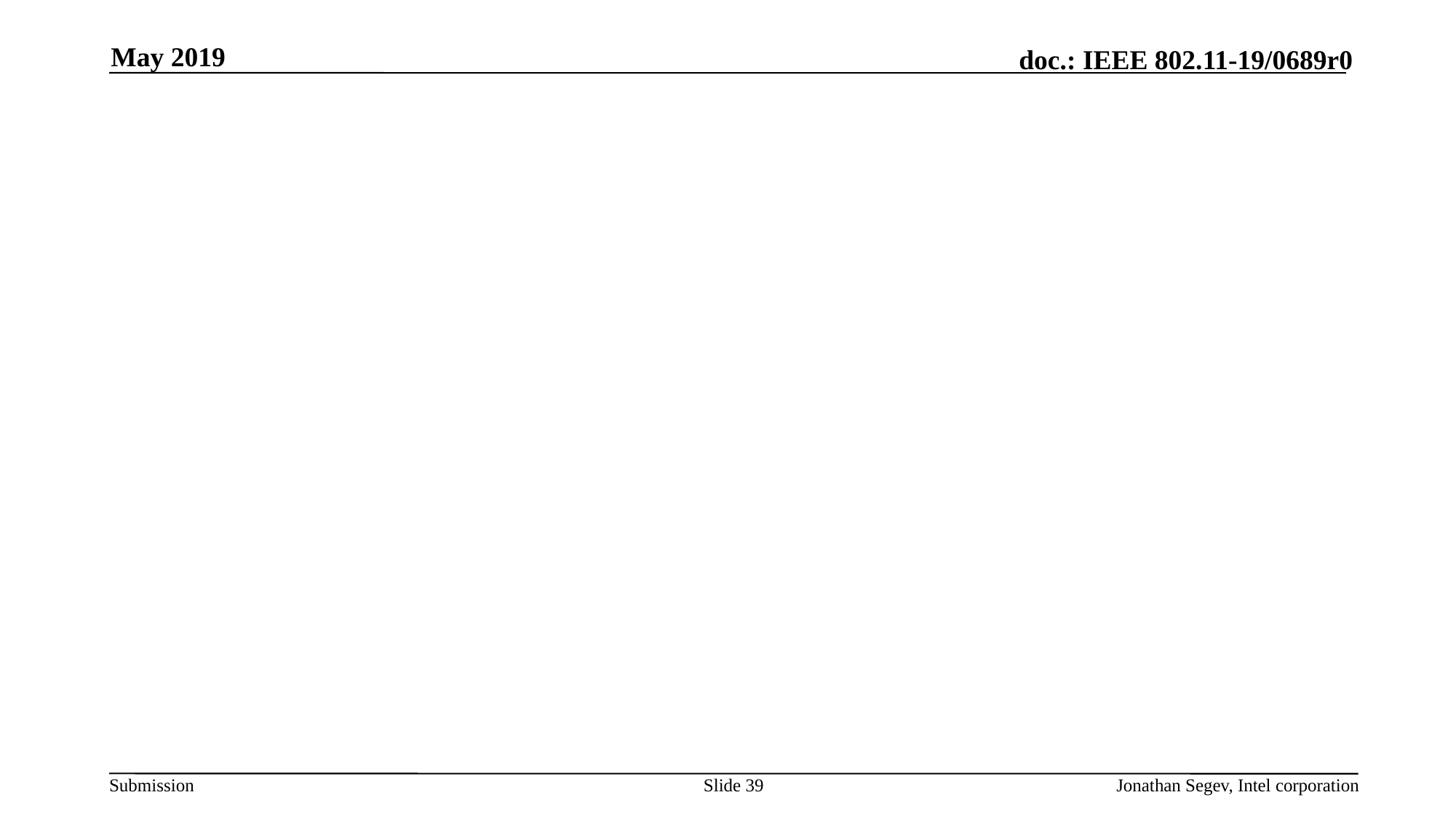

May 2019
#

Slide 39
Jonathan Segev, Intel corporation